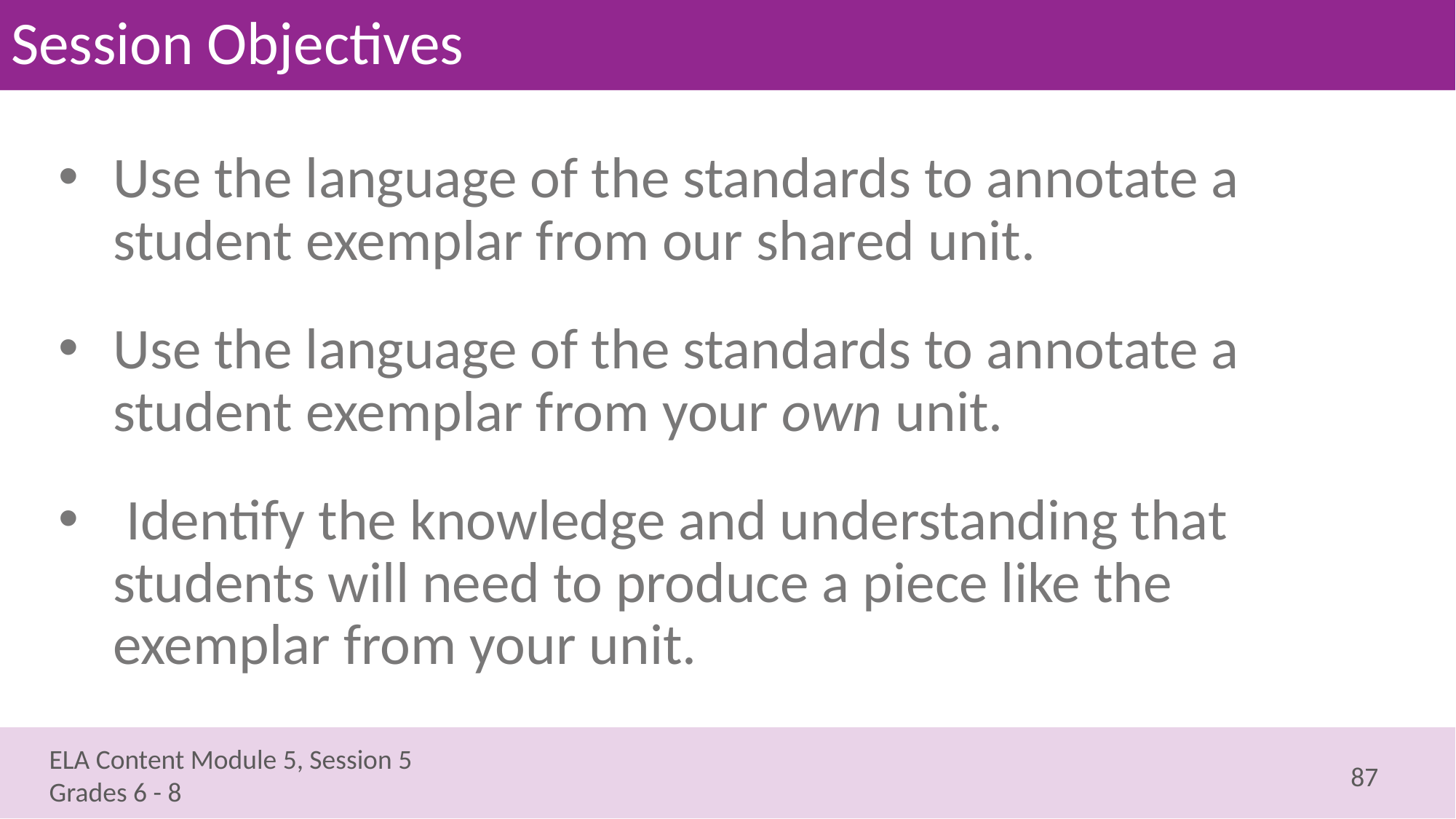

# Session Objectives
Use the language of the standards to annotate a student exemplar from our shared unit.

Use the language of the standards to annotate a student exemplar from your own unit.

 Identify the knowledge and understanding that students will need to produce a piece like the exemplar from your unit.
87